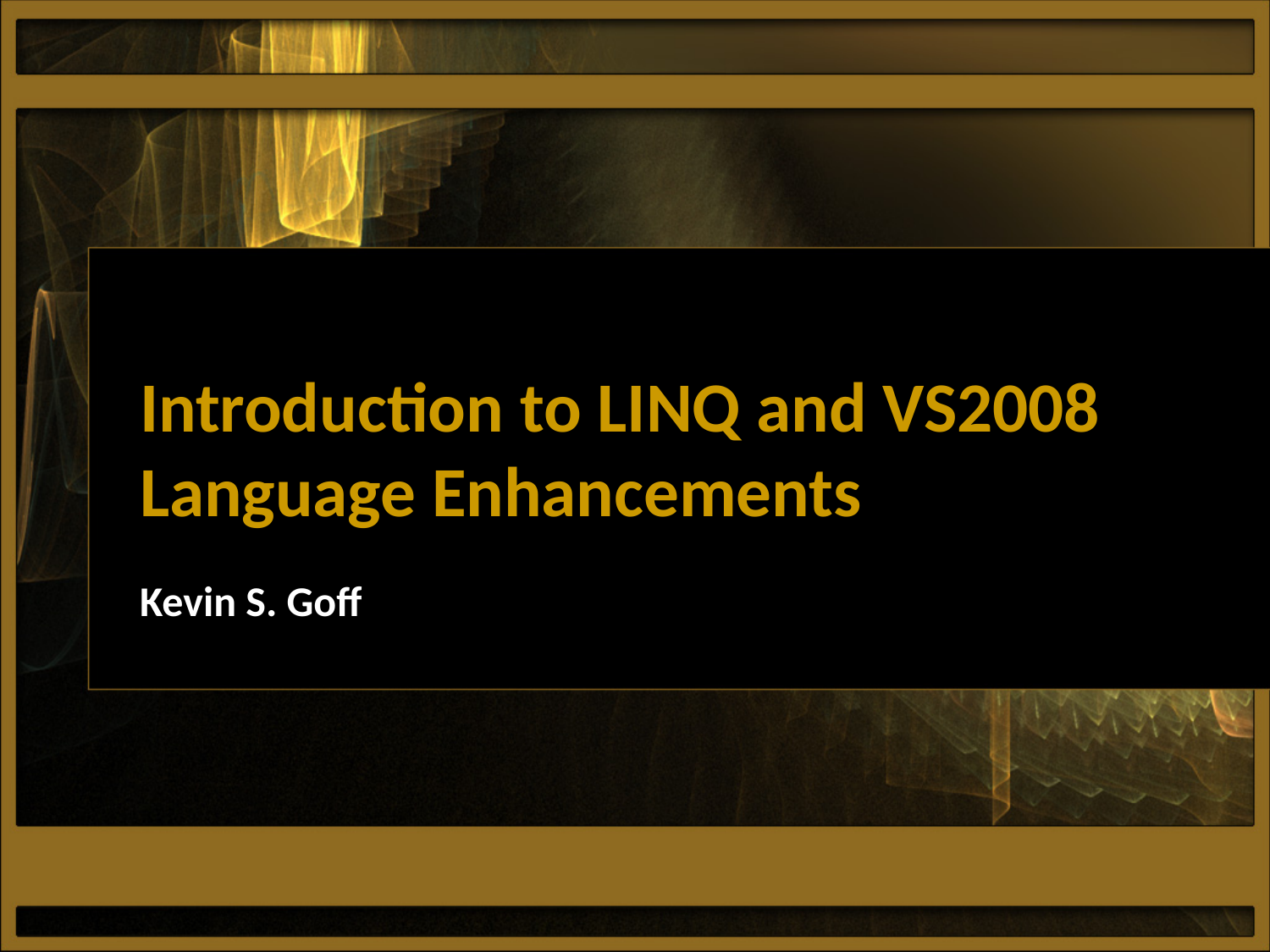

# Introduction to LINQ and VS2008 Language Enhancements
Kevin S. Goff